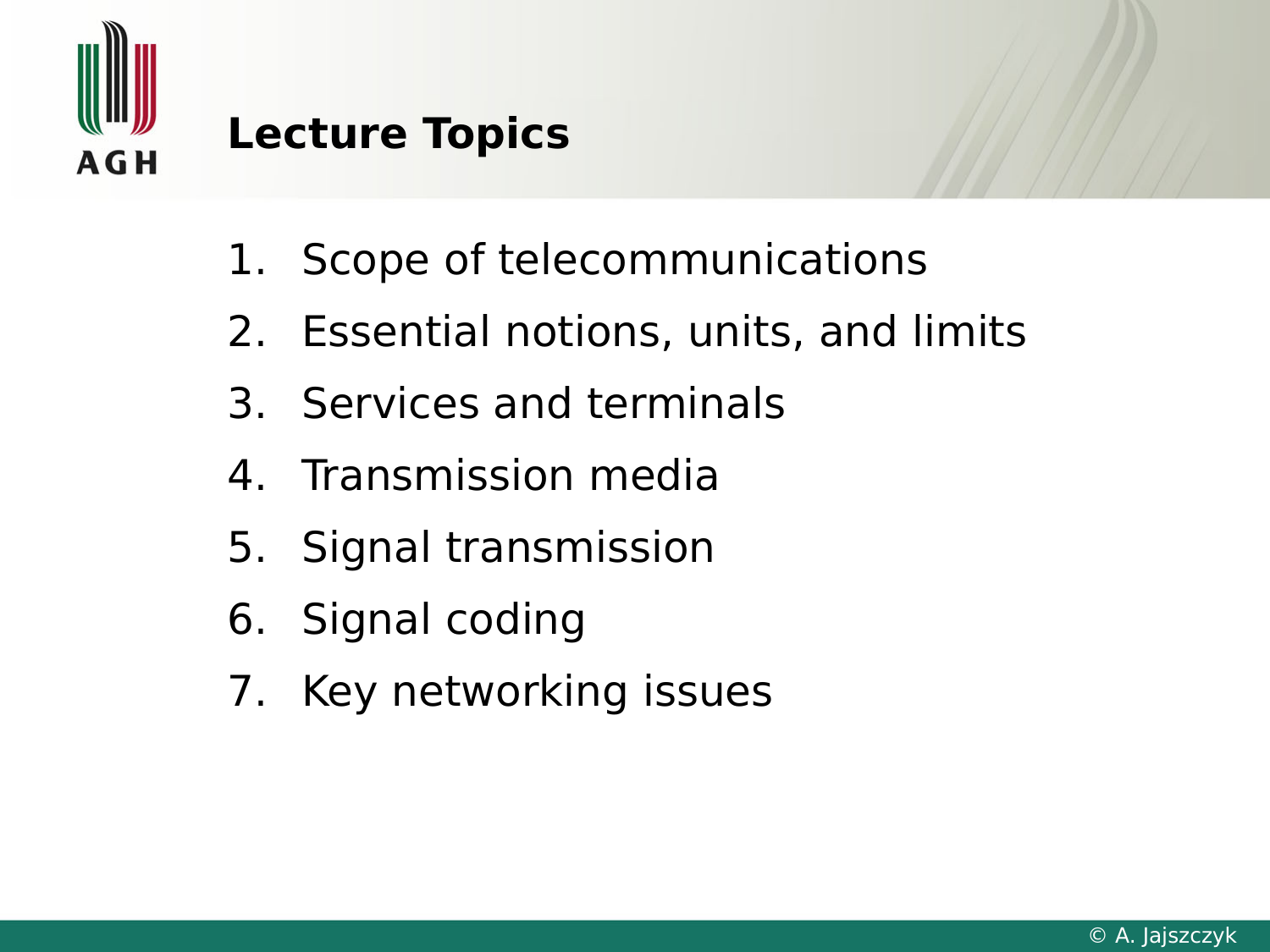

# Lecture Topics
Scope of telecommunications
Essential notions, units, and limits
Services and terminals
Transmission media
Signal transmission
Signal coding
Key networking issues